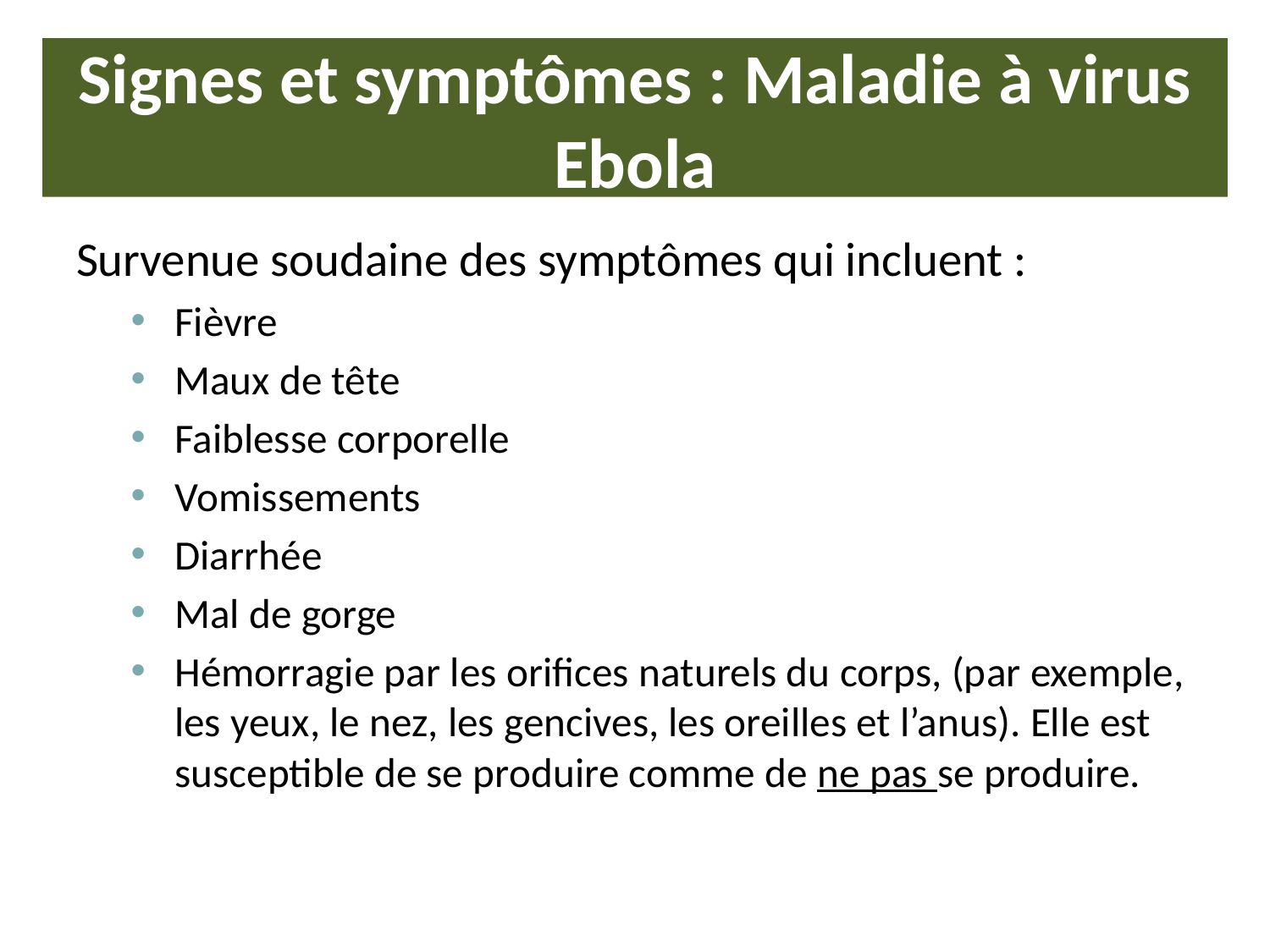

# Signes et symptômes : Maladie à virus Ebola
Survenue soudaine des symptômes qui incluent :
Fièvre
Maux de tête
Faiblesse corporelle
Vomissements
Diarrhée
Mal de gorge
Hémorragie par les orifices naturels du corps, (par exemple, les yeux, le nez, les gencives, les oreilles et l’anus). Elle est susceptible de se produire comme de ne pas se produire.